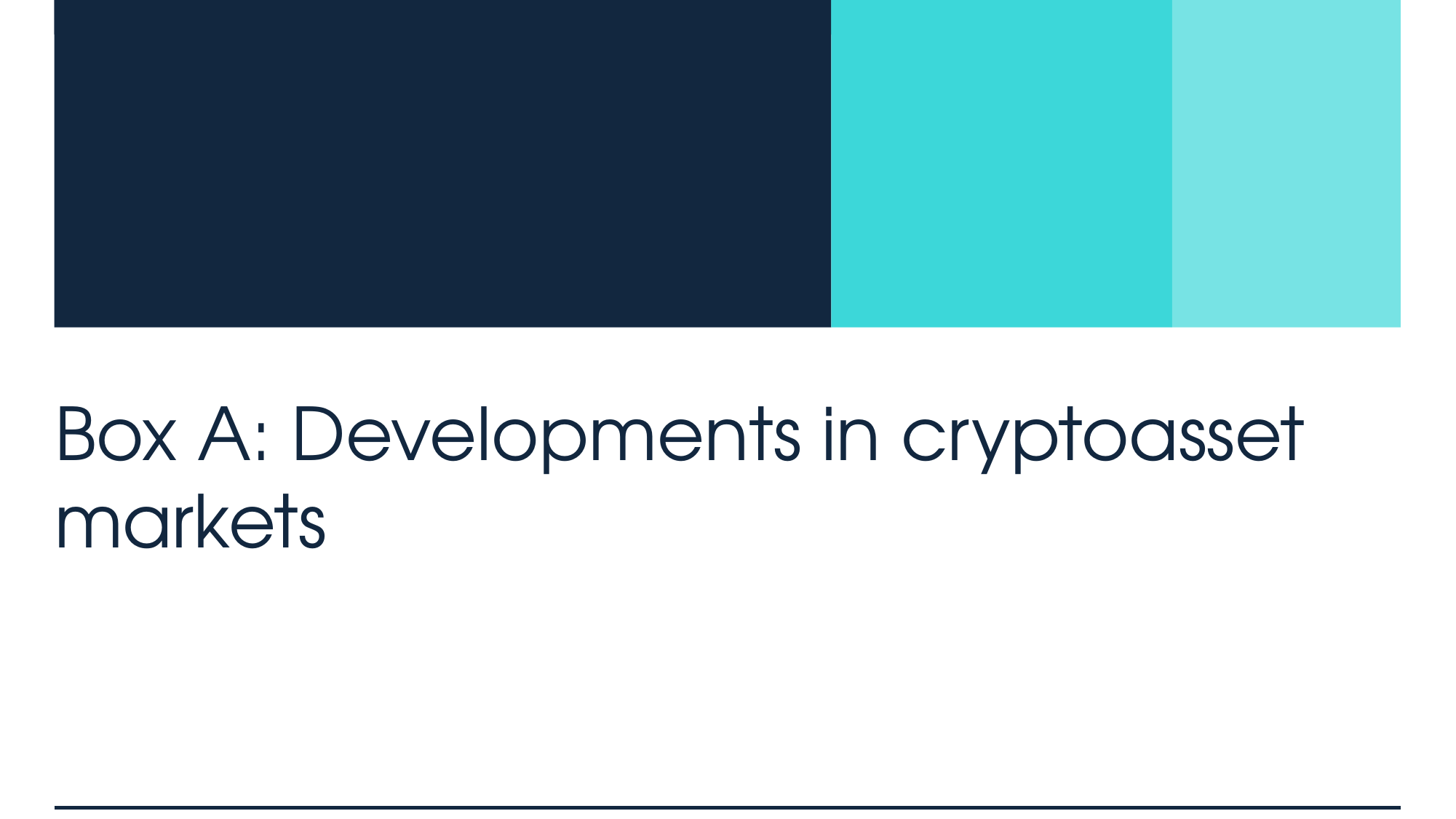

# Box A: Developments in cryptoasset markets